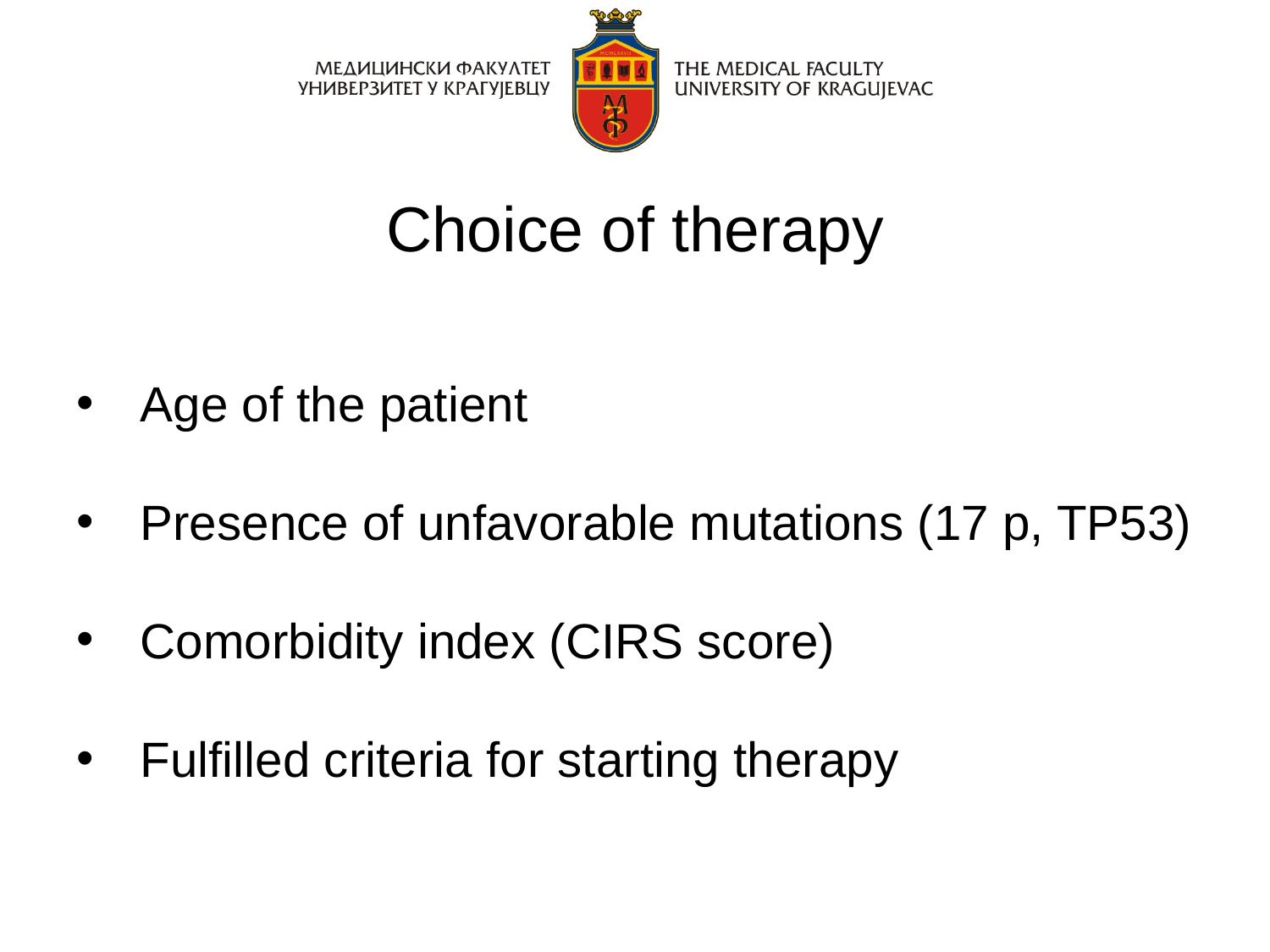

# Choice of therapy
Age of the patient

Presence of unfavorable mutations (17 p, TP53)

Comorbidity index (CIRS score)

Fulfilled criteria for starting therapy